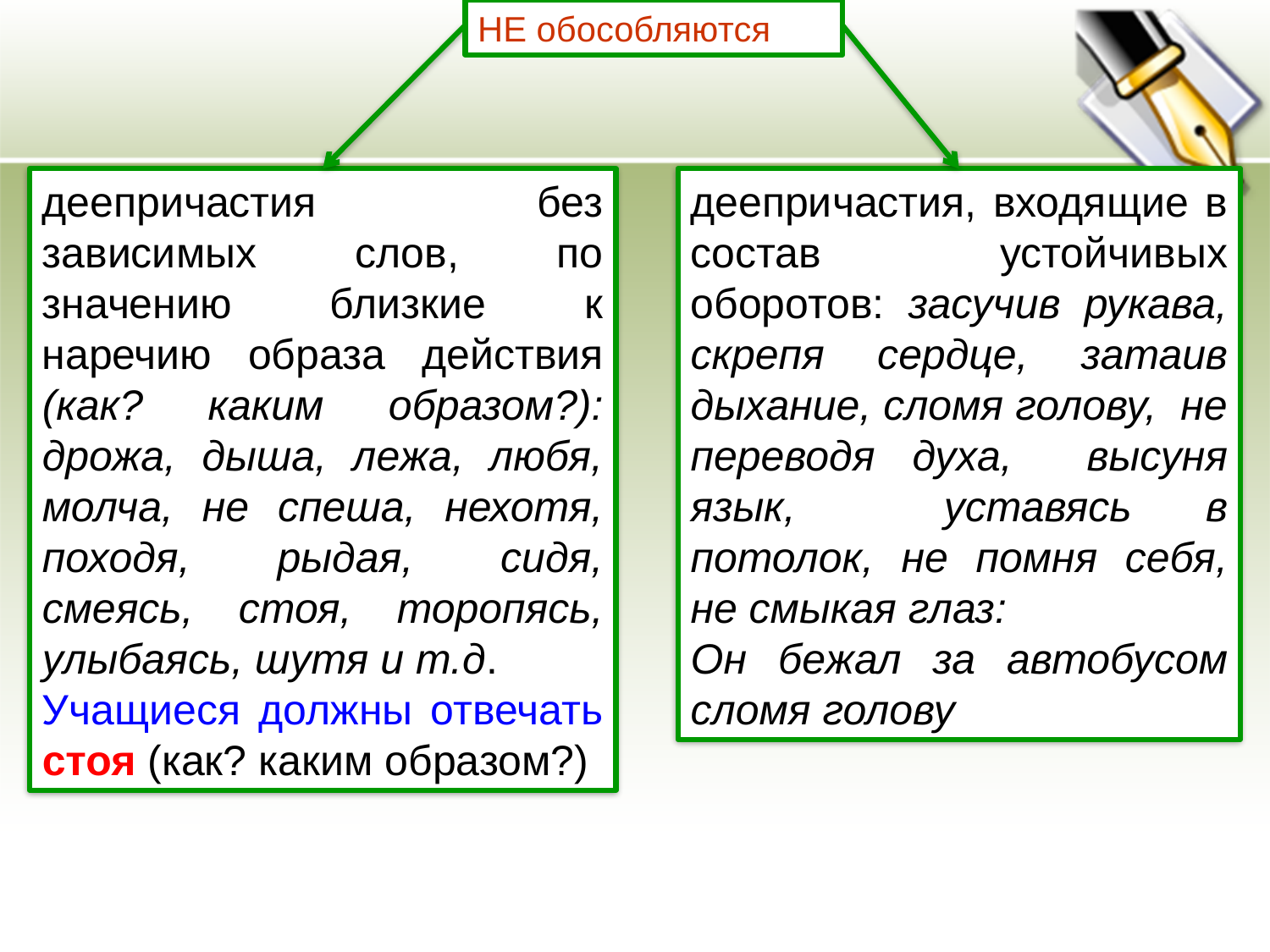

НЕ обособляются
НЕ обособляются
деепричастия без зависимых слов, по значению близкие к наречию образа действия (как? каким образом?): дрожа, дыша, лежа, любя, молча, не спеша, нехотя, походя, рыдая, сидя, смеясь, стоя, торопясь, улыбаясь, шутя и т.д.
Учащиеся должны отвечать стоя (как? каким образом?)
деепричастия, входящие в состав устойчивых оборотов: засучив рукава, скрепя сердце, затаив дыхание, сломя голову,  не переводя духа,  высуня язык,  уставясь в потолок, не помня себя, не смыкая глаз:
Он бежал за автобусом сломя голову